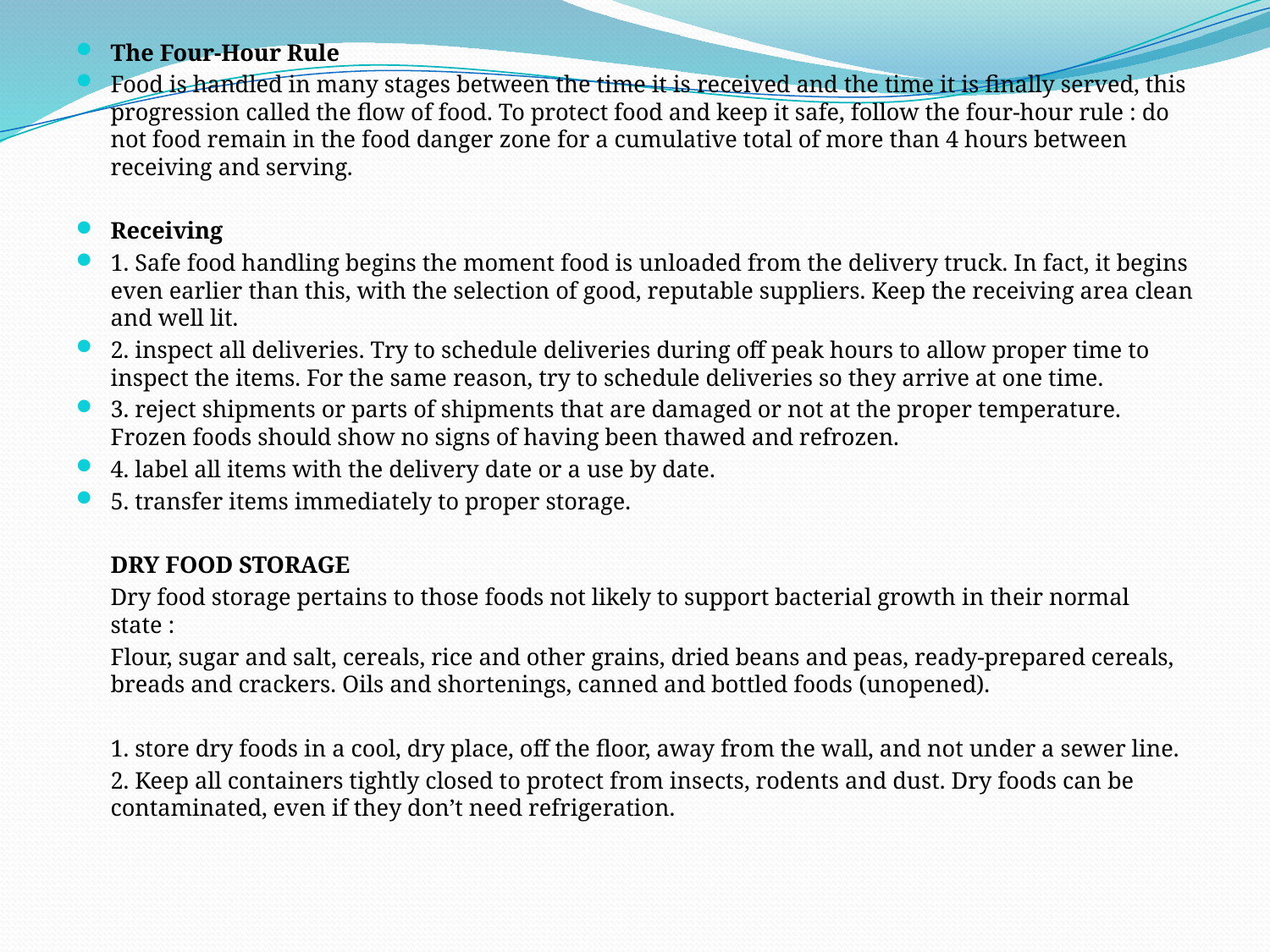

The Four-Hour Rule
Food is handled in many stages between the time it is received and the time it is finally served, this progression called the flow of food. To protect food and keep it safe, follow the four-hour rule : do not food remain in the food danger zone for a cumulative total of more than 4 hours between receiving and serving.

Receiving
1. Safe food handling begins the moment food is unloaded from the delivery truck. In fact, it begins even earlier than this, with the selection of good, reputable suppliers. Keep the receiving area clean and well lit.
2. inspect all deliveries. Try to schedule deliveries during off peak hours to allow proper time to inspect the items. For the same reason, try to schedule deliveries so they arrive at one time.
3. reject shipments or parts of shipments that are damaged or not at the proper temperature. Frozen foods should show no signs of having been thawed and refrozen.
4. label all items with the delivery date or a use by date.
5. transfer items immediately to proper storage.

	DRY FOOD STORAGE
	Dry food storage pertains to those foods not likely to support bacterial growth in their normal state :
	Flour, sugar and salt, cereals, rice and other grains, dried beans and peas, ready-prepared cereals, breads and crackers. Oils and shortenings, canned and bottled foods (unopened).

	1. store dry foods in a cool, dry place, off the floor, away from the wall, and not under a sewer line.
	2. Keep all containers tightly closed to protect from insects, rodents and dust. Dry foods can be   contaminated, even if they don’t need refrigeration.